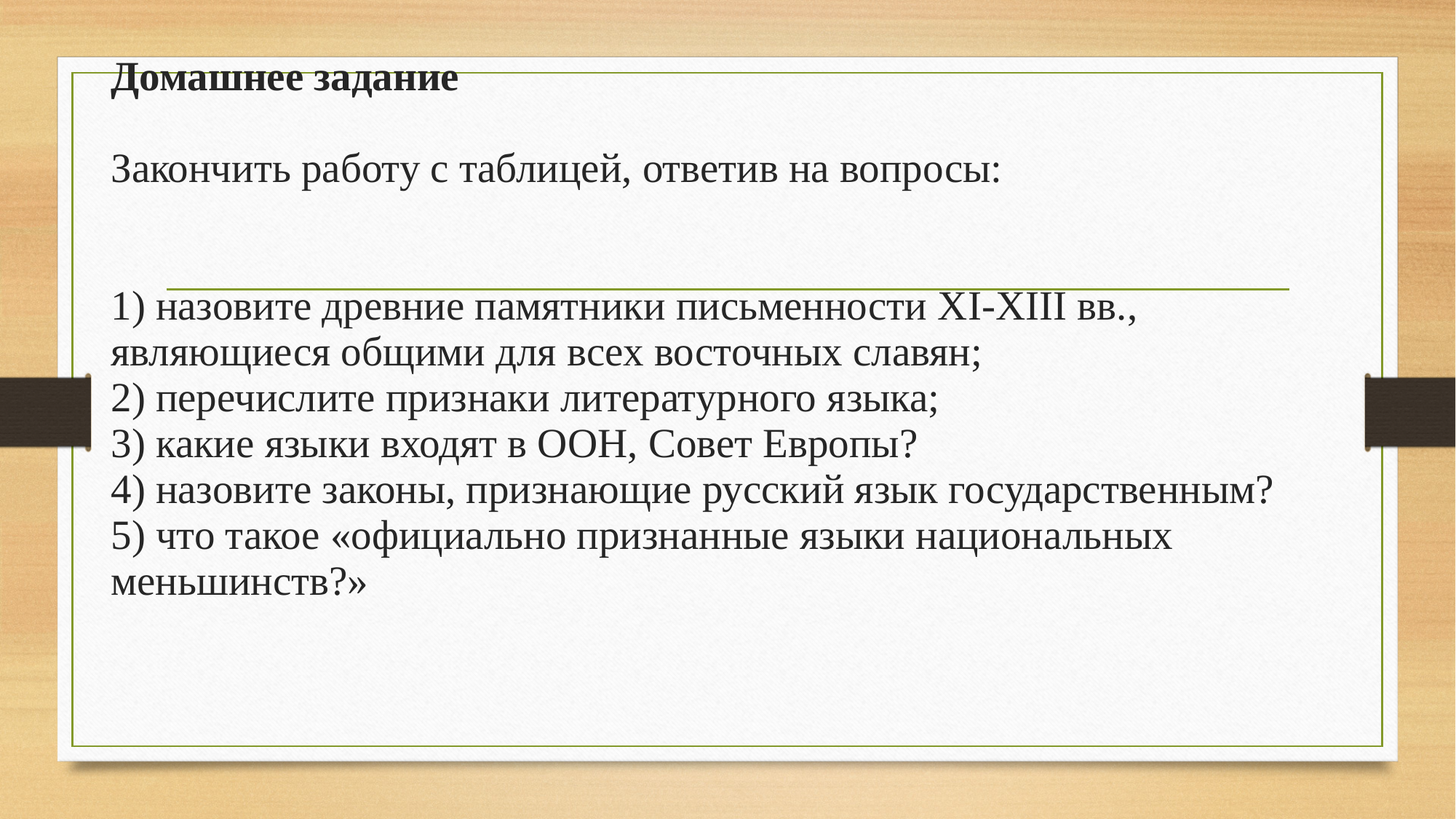

# Домашнее задание Закончить работу с таблицей, ответив на вопросы: 1) назовите древние памятники письменности XI-XIII вв., являющиеся общими для всех восточных славян; 2) перечислите признаки литературного языка; 3) какие языки входят в ООН, Совет Европы? 4) назовите законы, признающие русский язык государственным? 5) что такое «официально признанные языки национальных меньшинств?»